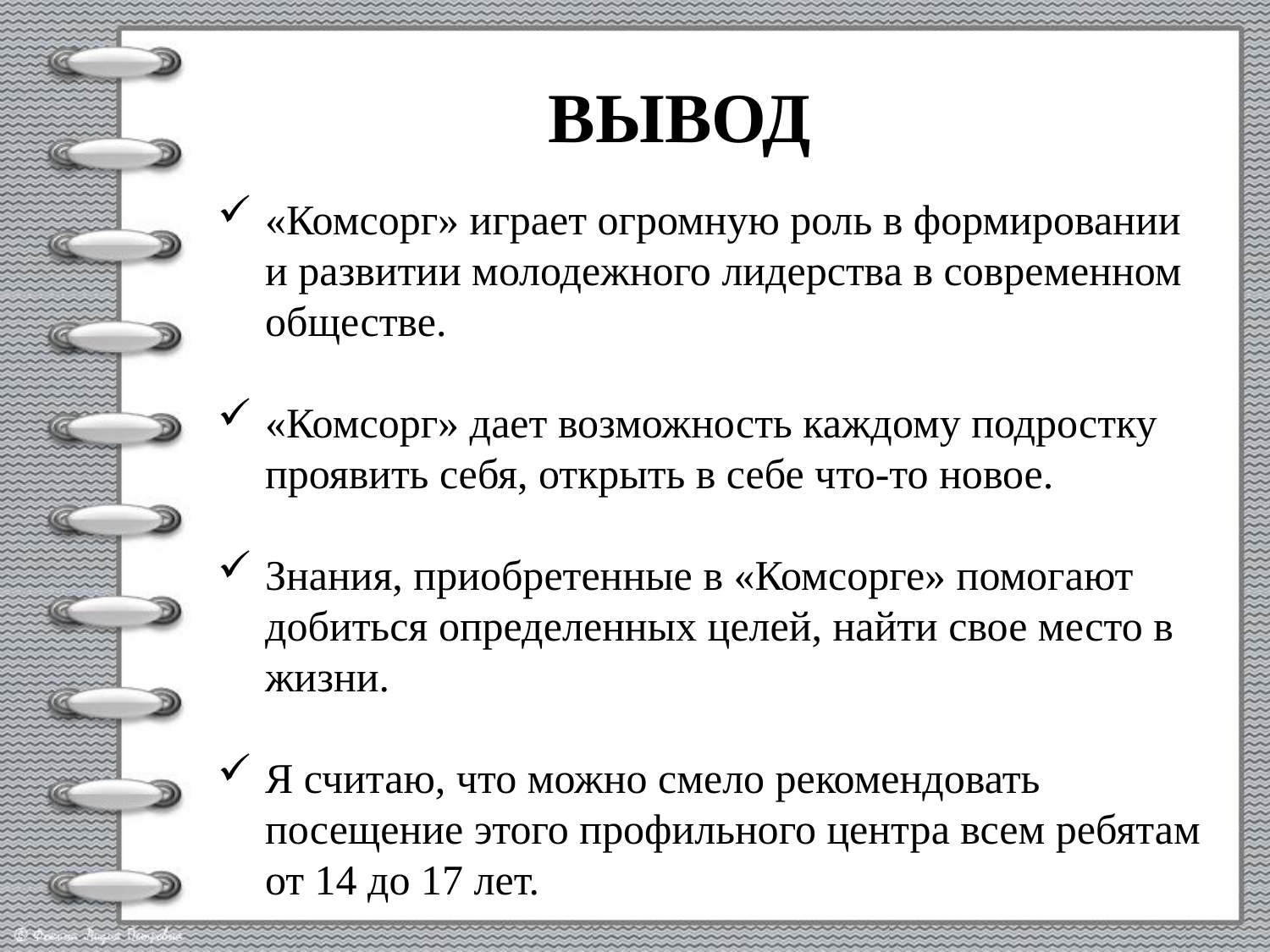

ВЫВОД
«Комсорг» играет огромную роль в формировании и развитии молодежного лидерства в современном обществе.

«Комсорг» дает возможность каждому подростку проявить себя, открыть в себе что-то новое.

Знания, приобретенные в «Комсорге» помогают добиться определенных целей, найти свое место в жизни.

Я считаю, что можно смело рекомендовать посещение этого профильного центра всем ребятам от 14 до 17 лет.